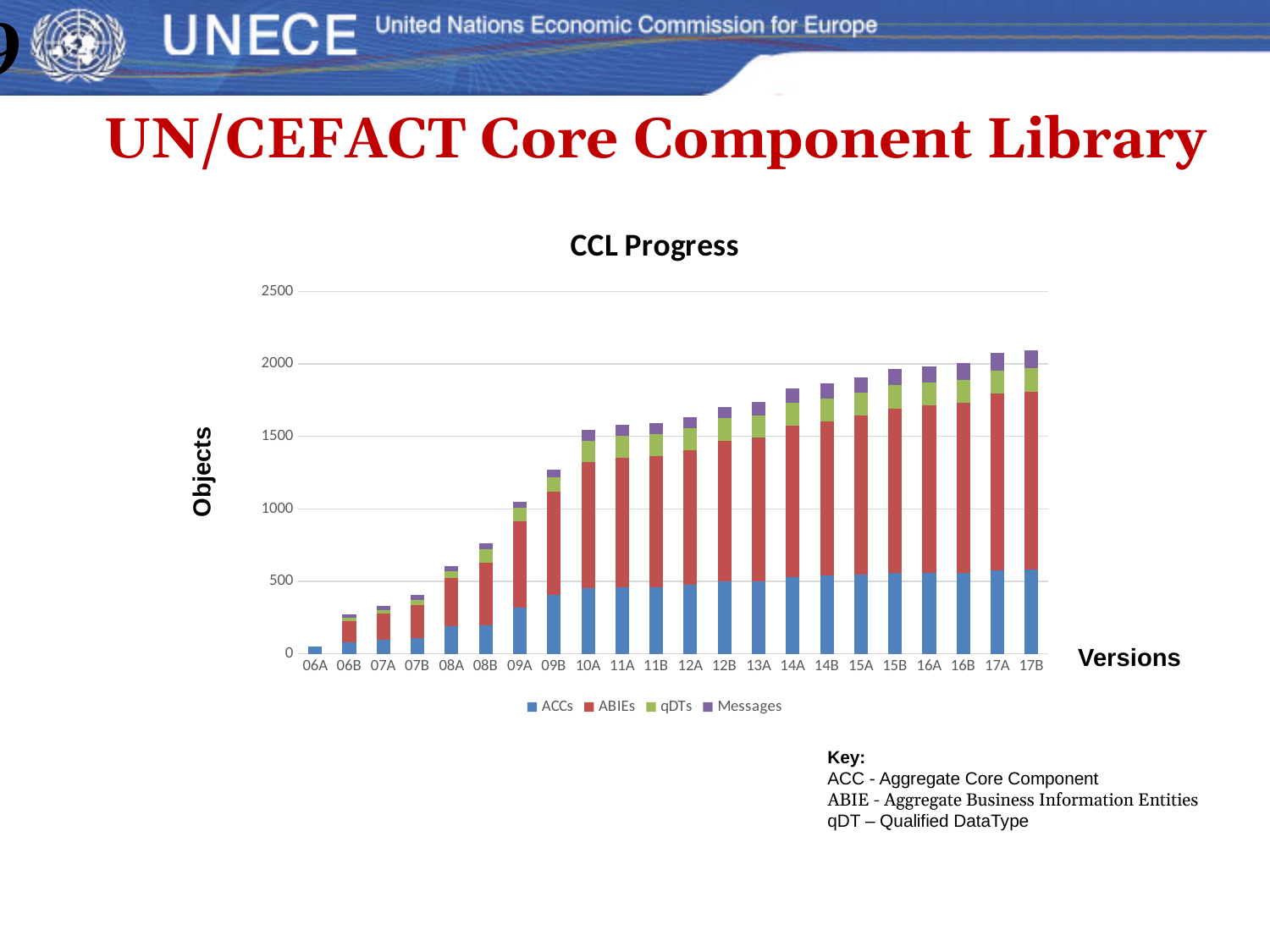

9
UN/CEFACT Core Component Library
Included Objects

### Chart: CCL Progress

| Category | ACCs | ABIEs | qDTs | Messages |
|---|---|---|---|---|
| 06A | 49.0 | None | None | None |
| 06B | 81.0 | 146.0 | 19.0 | 23.0 |
| 07A | 96.0 | 184.0 | 19.0 | 33.0 |
| 07B | 105.0 | 230.0 | 38.0 | 34.0 |
| 08A | 188.0 | 333.0 | 46.0 | 37.0 |
| 08B | 198.0 | 431.0 | 93.0 | 38.0 |
| 09A | 319.0 | 596.0 | 94.0 | 39.0 |
| 09B | 408.0 | 711.0 | 98.0 | 55.0 |
| 10A | 452.0 | 869.0 | 151.0 | 74.0 |
| 11A | 456.0 | 896.0 | 153.0 | 76.0 |
| 11B | 456.0 | 908.0 | 153.0 | 76.0 |
| 12A | 476.0 | 930.0 | 153.0 | 76.0 |
| 12B | 498.0 | 974.0 | 153.0 | 79.0 |
| 13A | 500.0 | 991.0 | 156.0 | 90.0 |
| 14A | 529.0 | 1044.0 | 160.0 | 98.0 |
| 14B | 542.0 | 1062.0 | 160.0 | 101.0 |
| 15A | 547.0 | 1096.0 | 160.0 | 102.0 |
| 15B | 557.0 | 1135.0 | 160.0 | 114.0 |
| 16A | 557.0 | 1155.0 | 160.0 | 114.0 |
| 16B | 557.0 | 1173.0 | 160.0 | 115.0 |
| 17A | 578.0 | 1217.0 | 160.0 | 120.0 |
| 17B | 582.0 | 1228.0 | 160.0 | 123.0 |
Objects
Versions
Key:
ACC - Aggregate Core Component
ABIE - Aggregate Business Information Entities
qDT – Qualified DataType